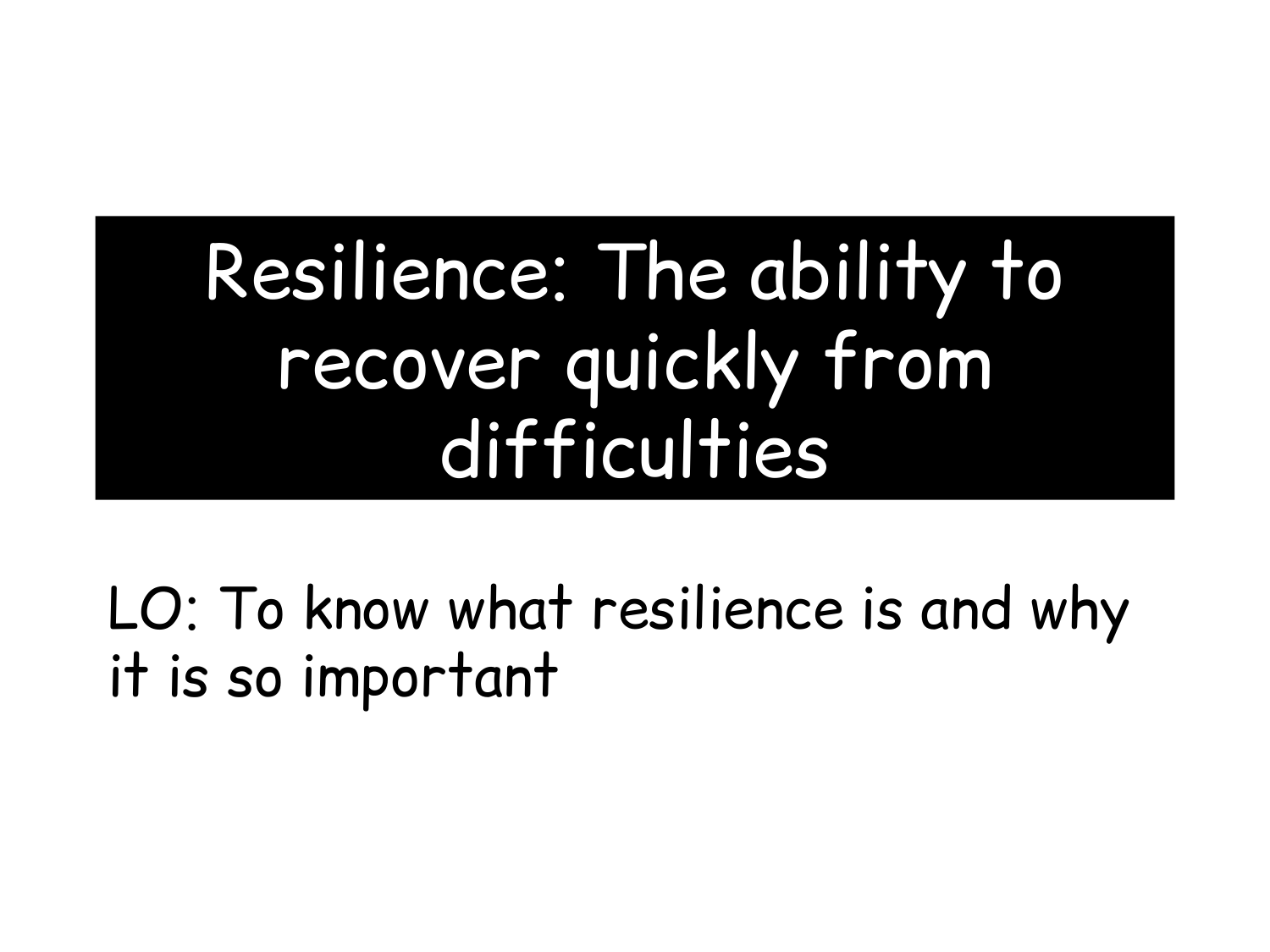

# Resilience: The ability to recover quickly from difficulties
LO: To know what resilience is and why it is so important